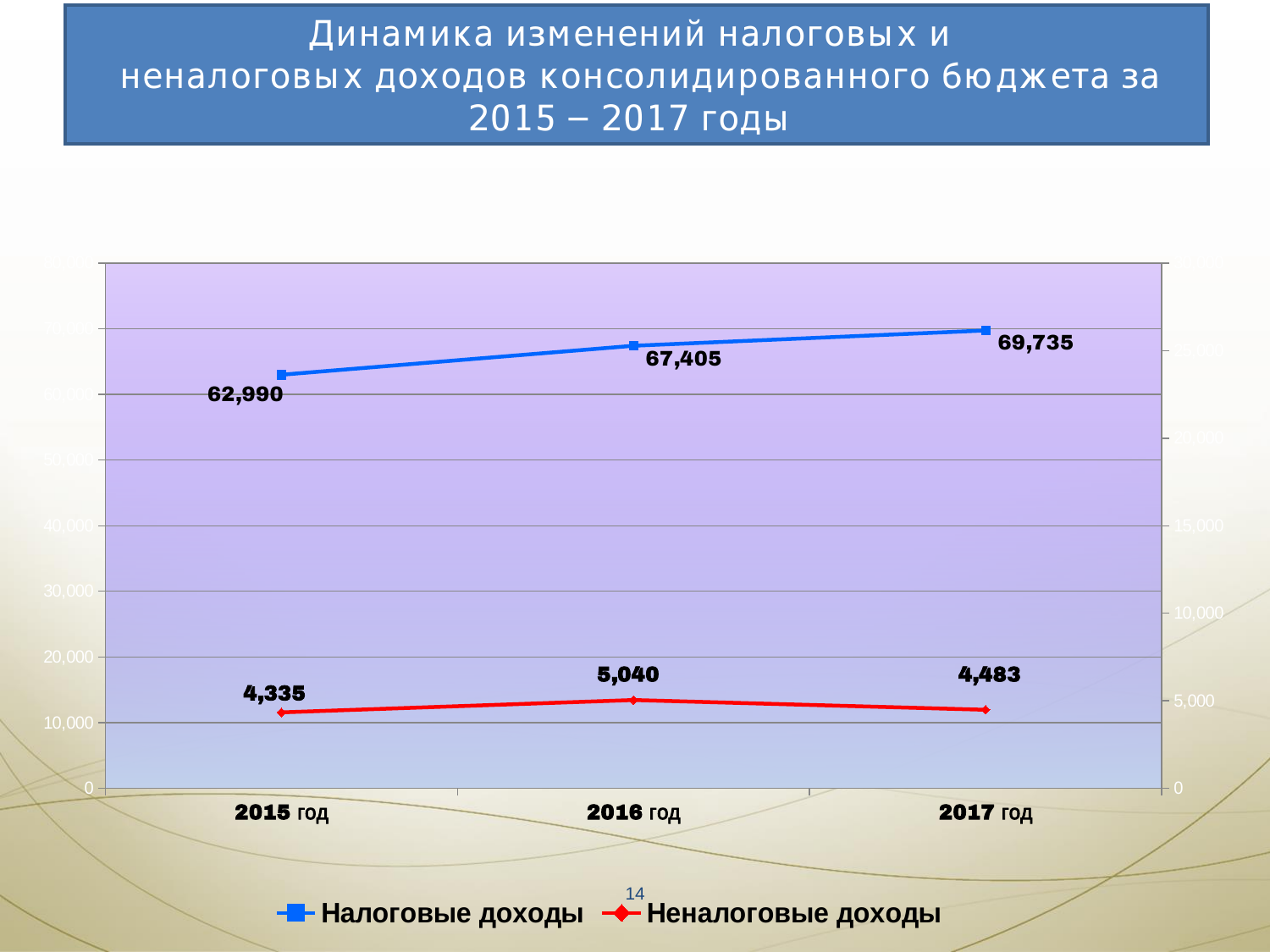

Динамика изменений налоговых и
 неналоговых доходов консолидированного бюджета за 2015 – 2017 годы

### Chart

| Category | Налоговые доходы | Неналоговые доходы |
|---|---|---|
| 2015 год | 62990.0 | 4335.0 |
| 2016 год | 67405.0 | 5040.0 |
| 2017 год | 69735.0 | 4483.0 |
14
Итоги       2003